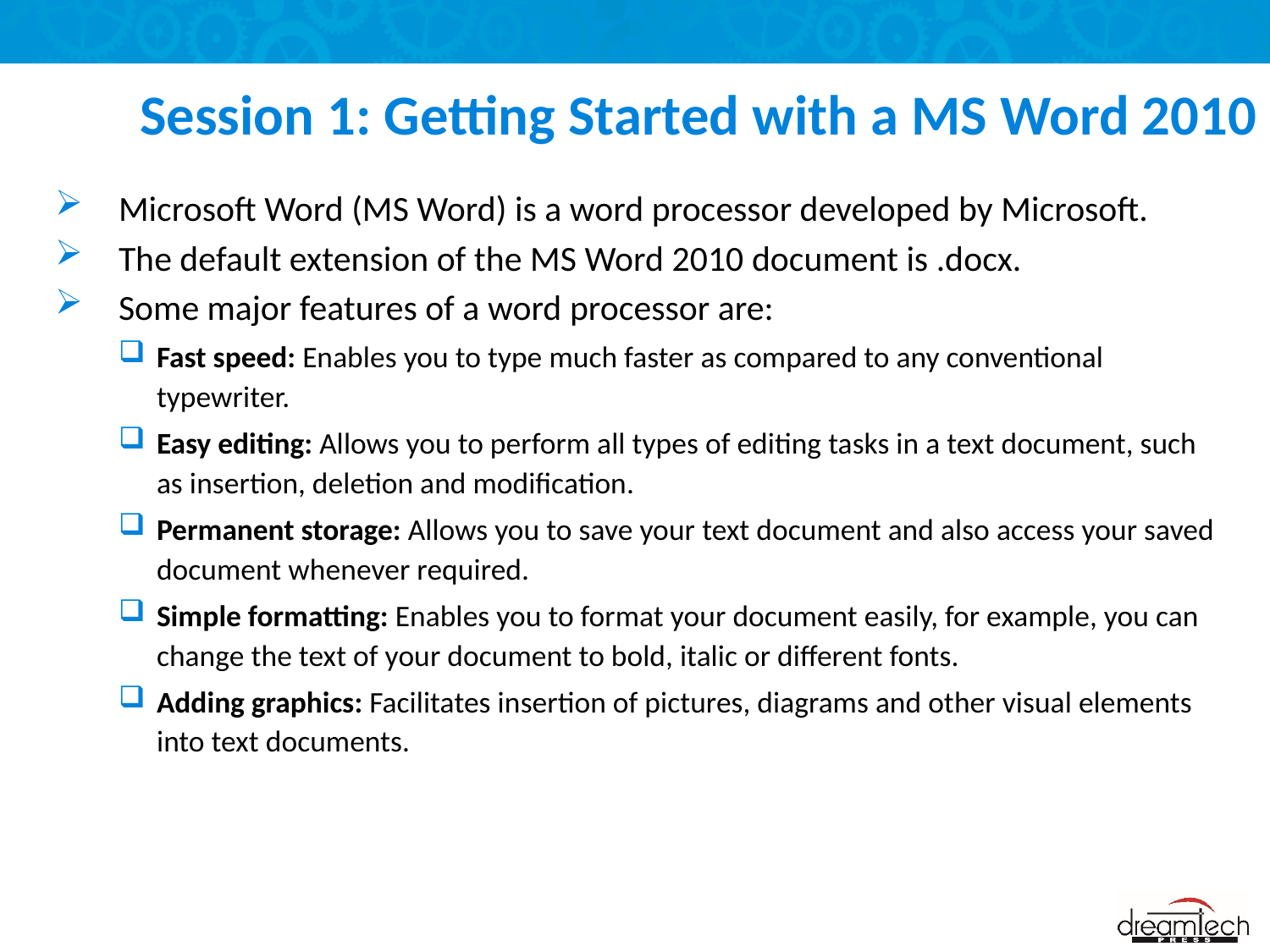

# Session 1: Getting Started with a MS Word 2010
Microsoft Word (MS Word) is a word processor developed by Microsoft.
The default extension of the MS Word 2010 document is .docx.
Some major features of a word processor are:
Fast speed: Enables you to type much faster as compared to any conventional typewriter.
Easy editing: Allows you to perform all types of editing tasks in a text document, such as insertion, deletion and modification.
Permanent storage: Allows you to save your text document and also access your saved document whenever required.
Simple formatting: Enables you to format your document easily, for example, you can change the text of your document to bold, italic or different fonts.
Adding graphics: Facilitates insertion of pictures, diagrams and other visual elements into text documents.